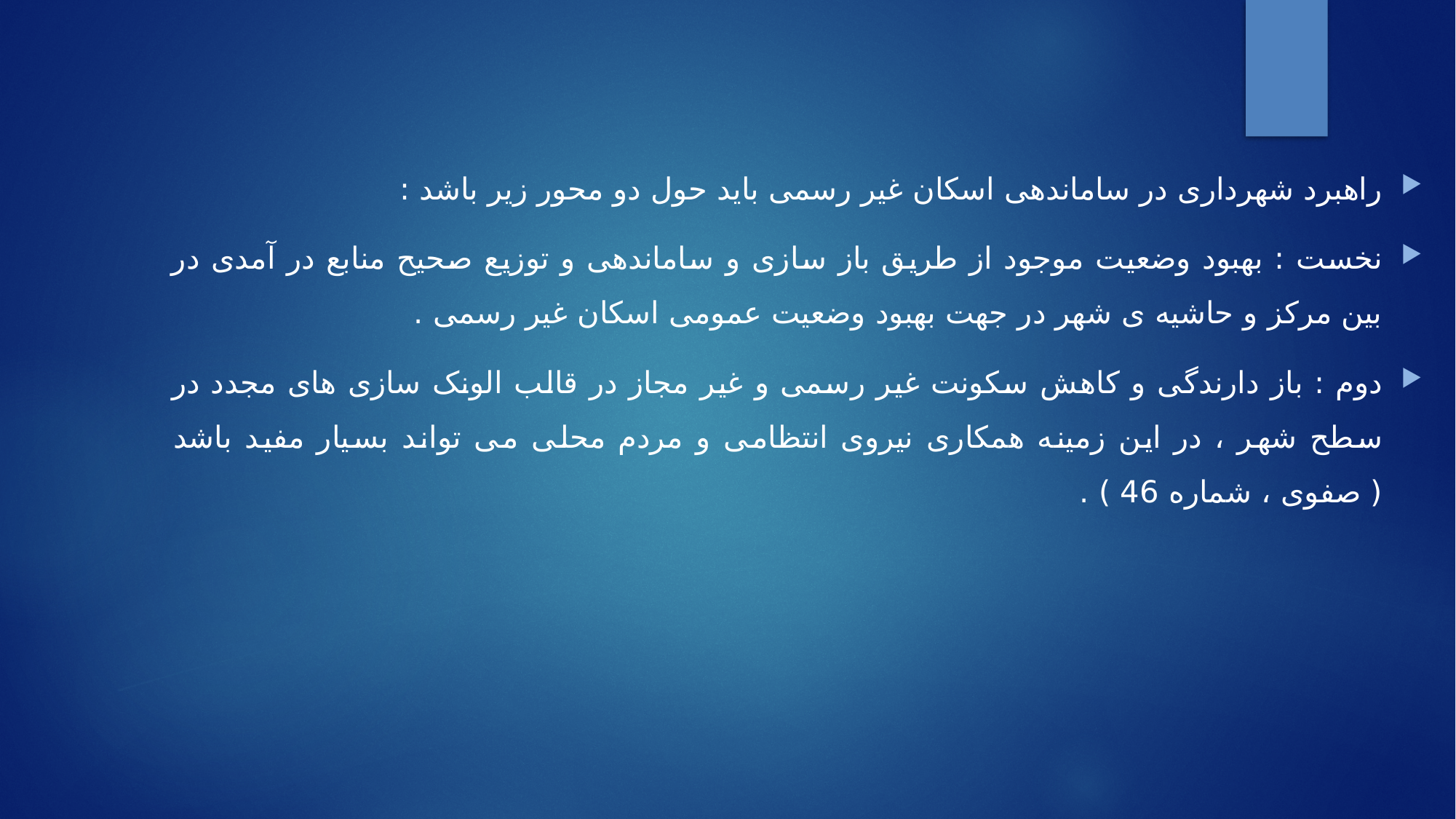

راهبرد شهرداری در ساماندهی اسکان غیر رسمی باید حول دو محور زیر باشد :
نخست : بهبود وضعیت موجود از طریق باز سازی و ساماندهی و توزیع صحیح منابع در آمدی در بین مرکز و حاشیه ی شهر در جهت بهبود وضعیت عمومی اسکان غیر رسمی .
دوم : باز دارندگی و کاهش سکونت غیر رسمی و غیر مجاز در قالب الونک سازی های مجدد در سطح شهر ، در این زمینه همکاری نیروی انتظامی و مردم محلی می تواند بسیار مفید باشد ( صفوی ، شماره 46 ) .